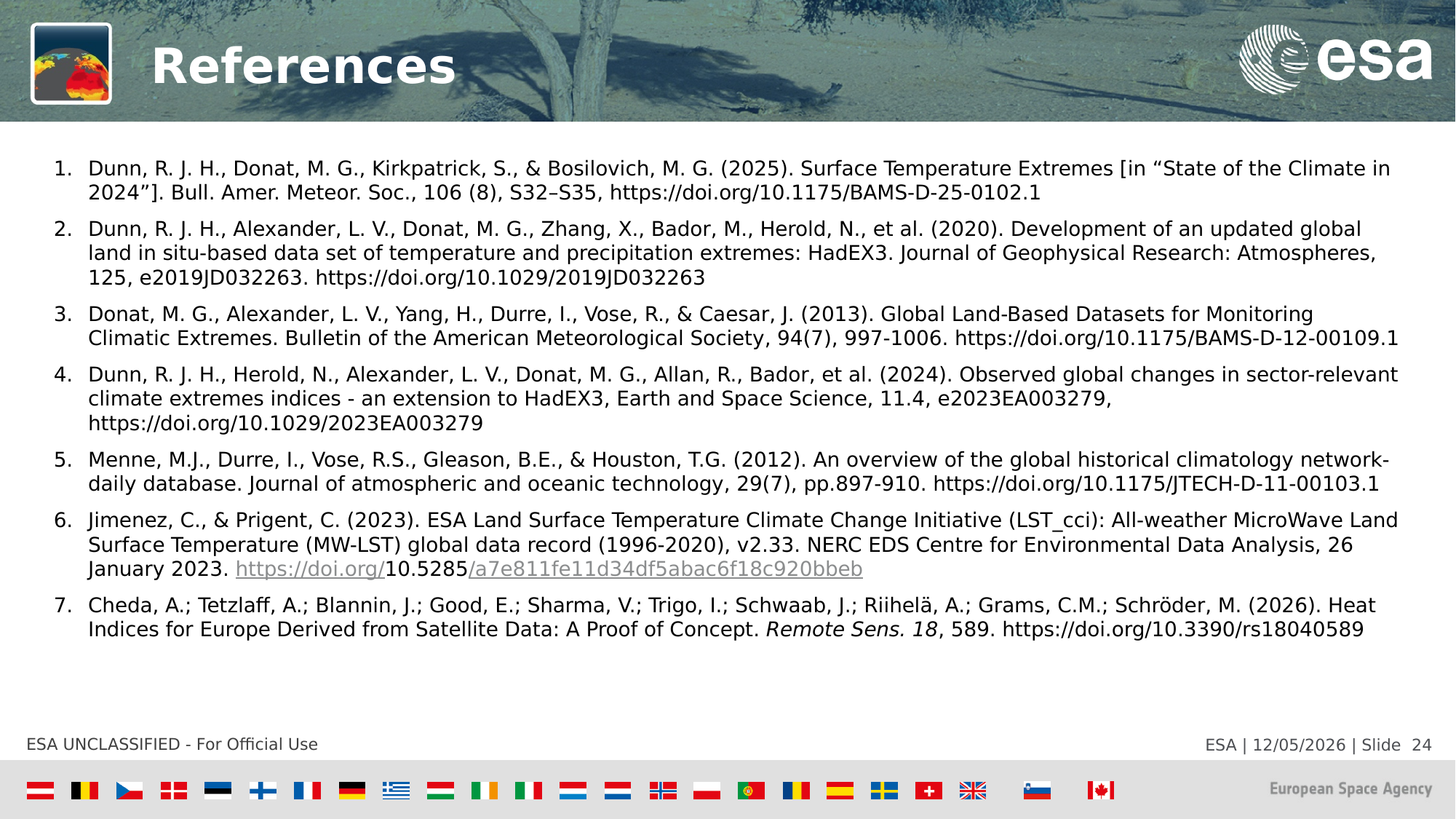

References

Dunn, R. J. H., Donat, M. G., Kirkpatrick, S., & Bosilovich, M. G. (2025). Surface Temperature Extremes [in “State of the Climate in 2024”]. Bull. Amer. Meteor. Soc., 106 (8), S32–S35, https://doi.org/10.1175/BAMS-D-25-0102.1
Dunn, R. J. H., Alexander, L. V., Donat, M. G., Zhang, X., Bador, M., Herold, N., et al. (2020). Development of an updated global land in situ-based data set of temperature and precipitation extremes: HadEX3. Journal of Geophysical Research: Atmospheres, 125, e2019JD032263. https://doi.org/10.1029/2019JD032263
Donat, M. G., Alexander, L. V., Yang, H., Durre, I., Vose, R., & Caesar, J. (2013). Global Land-Based Datasets for Monitoring Climatic Extremes. Bulletin of the American Meteorological Society, 94(7), 997-1006. https://doi.org/10.1175/BAMS-D-12-00109.1
Dunn, R. J. H., Herold, N., Alexander, L. V., Donat, M. G., Allan, R., Bador, et al. (2024). Observed global changes in sector-relevant climate extremes indices - an extension to HadEX3, Earth and Space Science, 11.4, e2023EA003279, https://doi.org/10.1029/2023EA003279
Menne, M.J., Durre, I., Vose, R.S., Gleason, B.E., & Houston, T.G. (2012). An overview of the global historical climatology network-daily database. Journal of atmospheric and oceanic technology, 29(7), pp.897-910. https://doi.org/10.1175/JTECH-D-11-00103.1
Jimenez, C., & Prigent, C. (2023). ESA Land Surface Temperature Climate Change Initiative (LST_cci): All-weather MicroWave Land Surface Temperature (MW-LST) global data record (1996-2020), v2.33. NERC EDS Centre for Environmental Data Analysis, 26 January 2023. https://doi.org/10.5285/a7e811fe11d34df5abac6f18c920bbeb
Cheda, A.; Tetzlaff, A.; Blannin, J.; Good, E.; Sharma, V.; Trigo, I.; Schwaab, J.; Riihelä, A.; Grams, C.M.; Schröder, M. (2026). Heat Indices for Europe Derived from Satellite Data: A Proof of Concept. Remote Sens. 18, 589. https://doi.org/10.3390/rs18040589